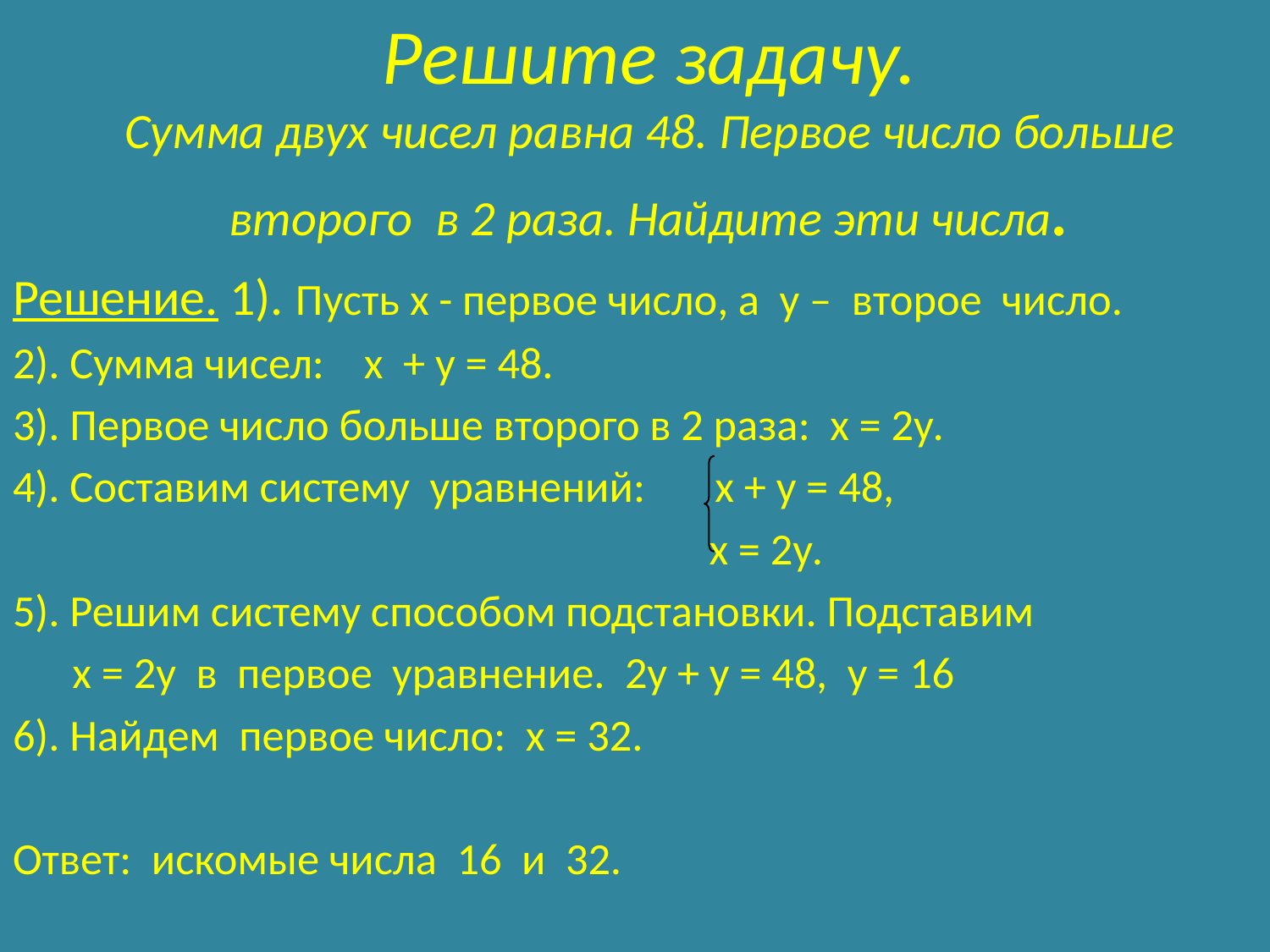

# Решите задачу. Сумма двух чисел равна 48. Первое число больше второго  в 2 раза. Найдите эти числа.
Решение. 1). Пусть х - первое число, а  у –  второе  число.
2). Сумма чисел:    х  + у = 48.
3). Первое число больше второго в 2 раза:  х = 2у.
4). Составим систему  уравнений:       х + у = 48,
                                                                      х = 2у.
5). Решим систему способом подстановки. Подставим
      х = 2у  в  первое  уравнение.  2у + у = 48,  у = 16
6). Найдем  первое число:  х = 32.

Ответ:  искомые числа  16  и  32.